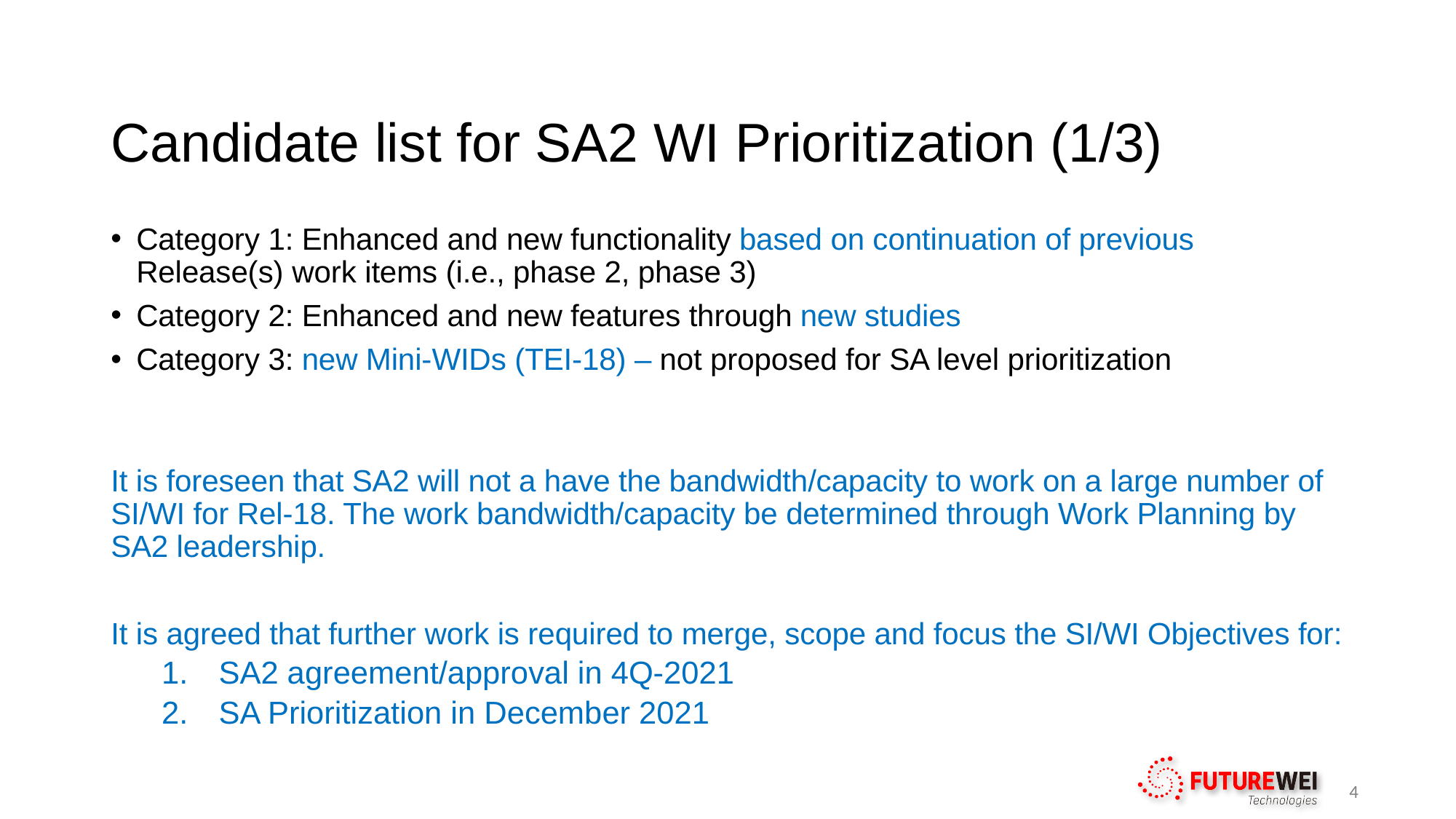

# Candidate list for SA2 WI Prioritization (1/3)
Category 1: Enhanced and new functionality based on continuation of previous Release(s) work items (i.e., phase 2, phase 3)
Category 2: Enhanced and new features through new studies
Category 3: new Mini-WIDs (TEI-18) – not proposed for SA level prioritization

It is foreseen that SA2 will not a have the bandwidth/capacity to work on a large number of SI/WI for Rel-18. The work bandwidth/capacity be determined through Work Planning by SA2 leadership.

It is agreed that further work is required to merge, scope and focus the SI/WI Objectives for:
SA2 agreement/approval in 4Q-2021
SA Prioritization in December 2021
4